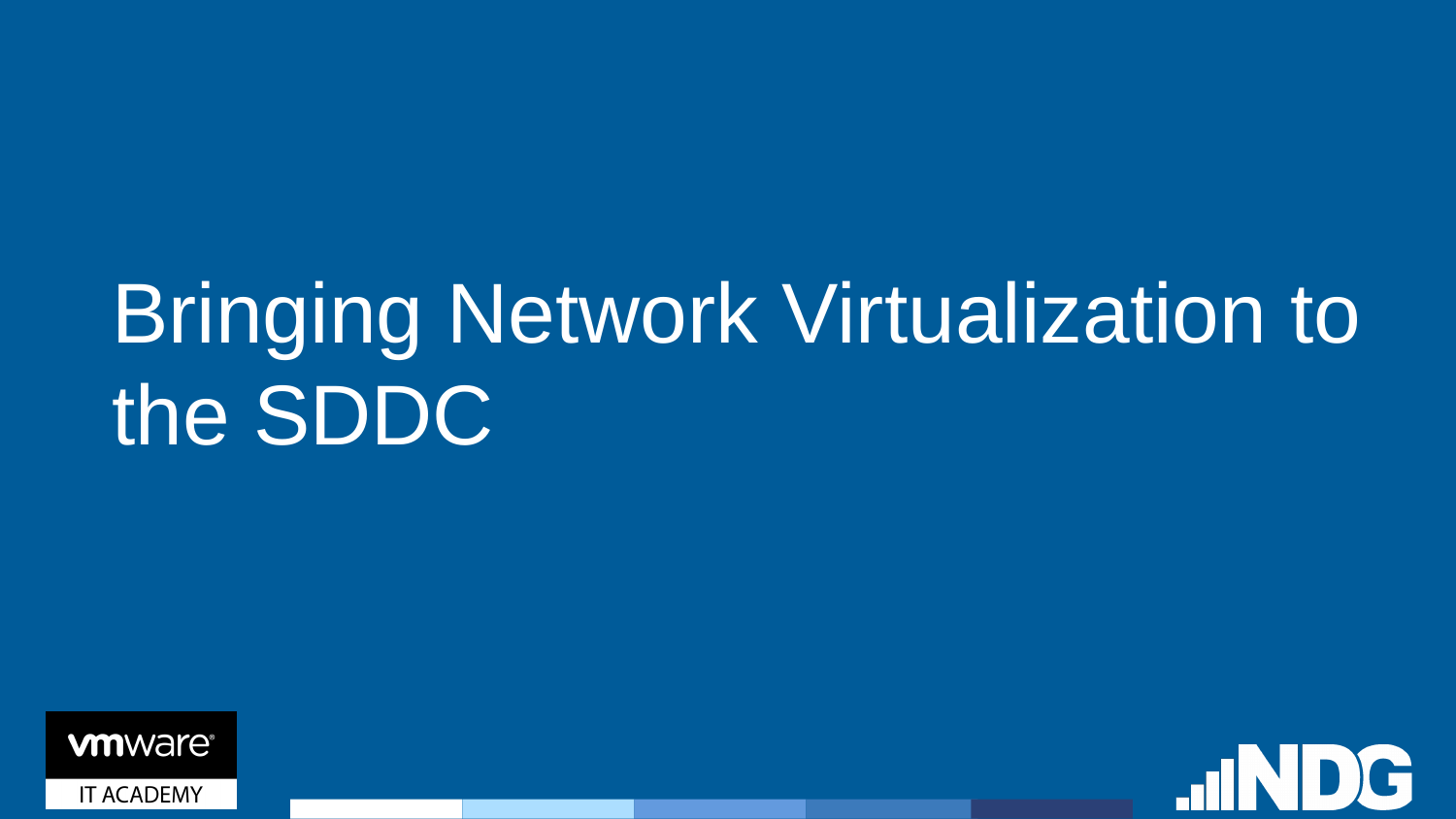

# Bringing Network Virtualization to the SDDC